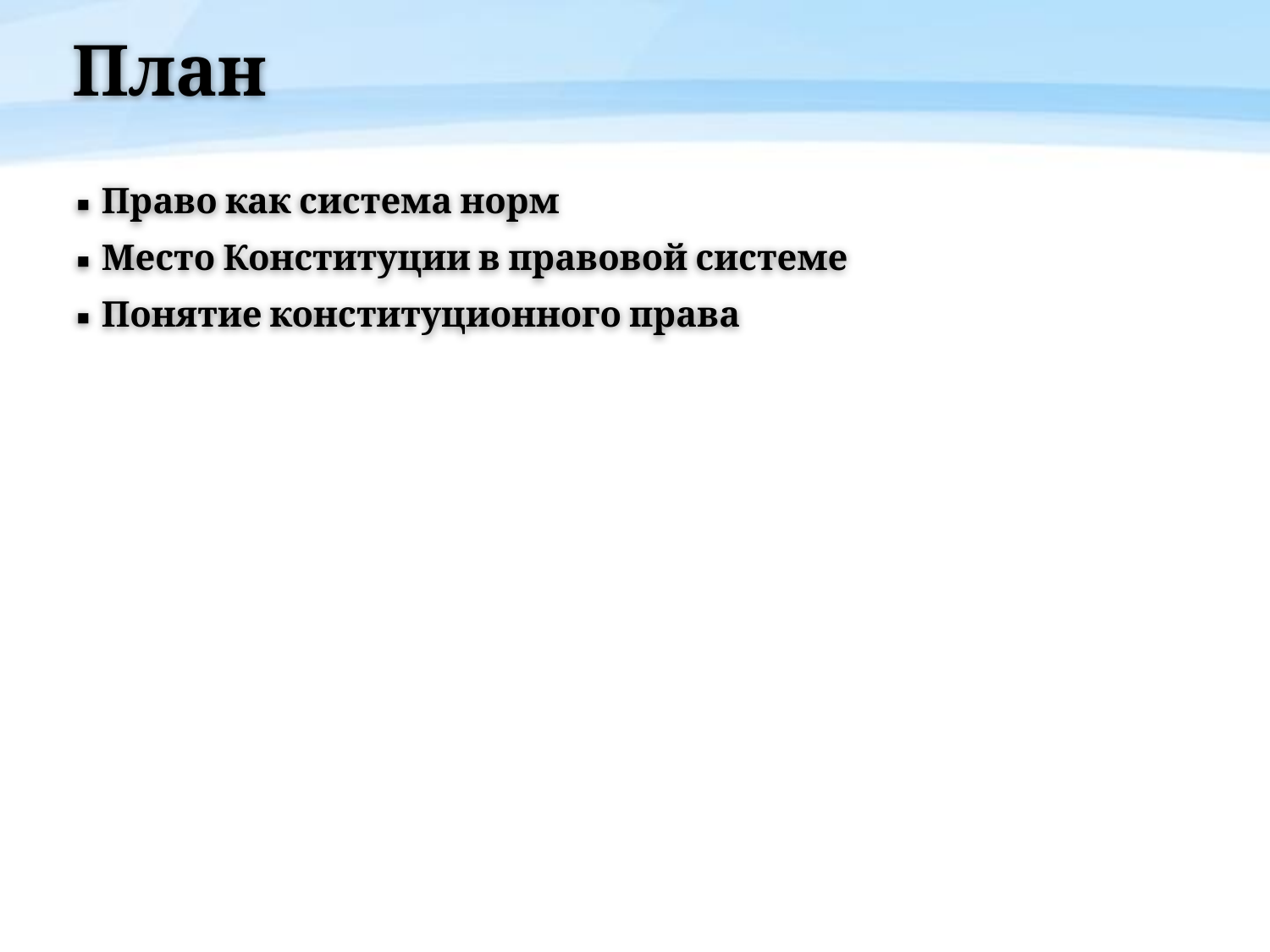

# План
Право как система норм
Место Конституции в правовой системе
Понятие конституционного права